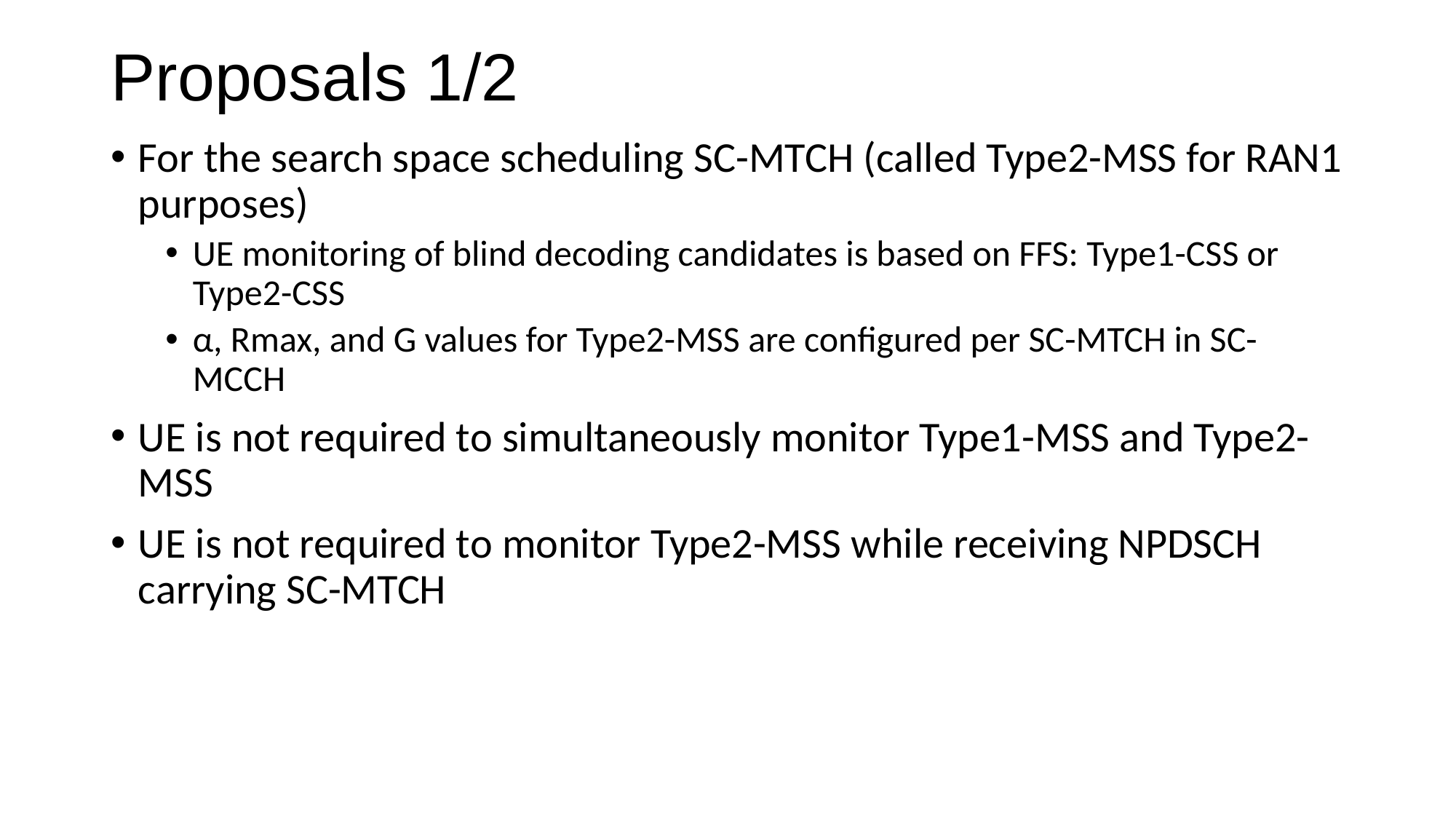

# Proposals 1/2
For the search space scheduling SC-MTCH (called Type2-MSS for RAN1 purposes)
UE monitoring of blind decoding candidates is based on FFS: Type1-CSS or Type2-CSS
α, Rmax, and G values for Type2-MSS are configured per SC-MTCH in SC-MCCH
UE is not required to simultaneously monitor Type1-MSS and Type2-MSS
UE is not required to monitor Type2-MSS while receiving NPDSCH carrying SC-MTCH